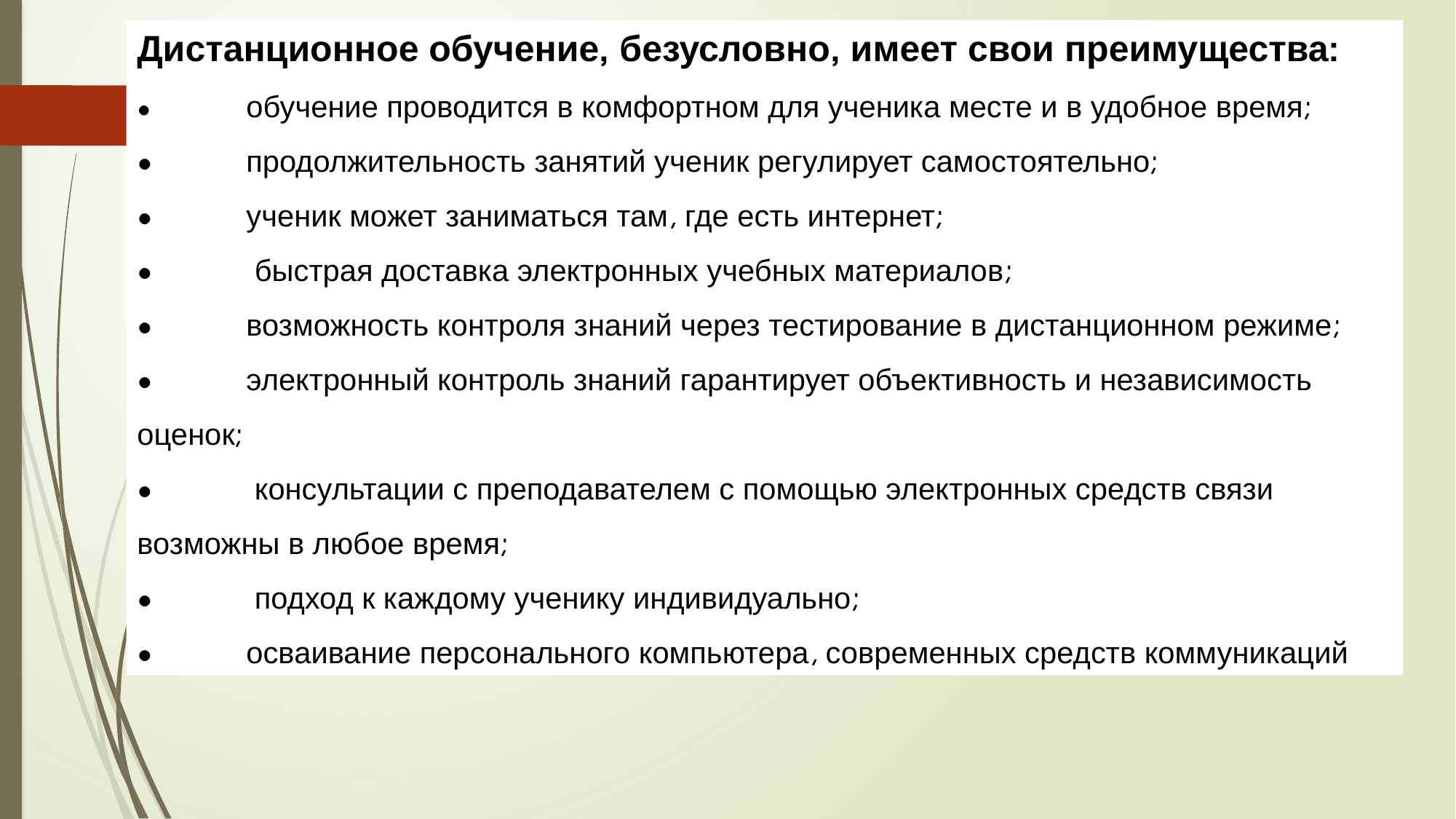

Дистанционное обучение, безусловно, имеет свои преимущества:
•	обучение проводится в комфортном для ученика месте и в удобное время;
•	продолжительность занятий ученик регулирует самостоятельно;
•	ученик может заниматься там, где есть интернет;
•	 быстрая доставка электронных учебных материалов;
•	возможность контроля знаний через тестирование в дистанционном режиме;
•	электронный контроль знаний гарантирует объективность и независимость оценок;
•	 консультации с преподавателем с помощью электронных средств связи возможны в любое время;
•	 подход к каждому ученику индивидуально;
•	осваивание персонального компьютера, современных средств коммуникаций